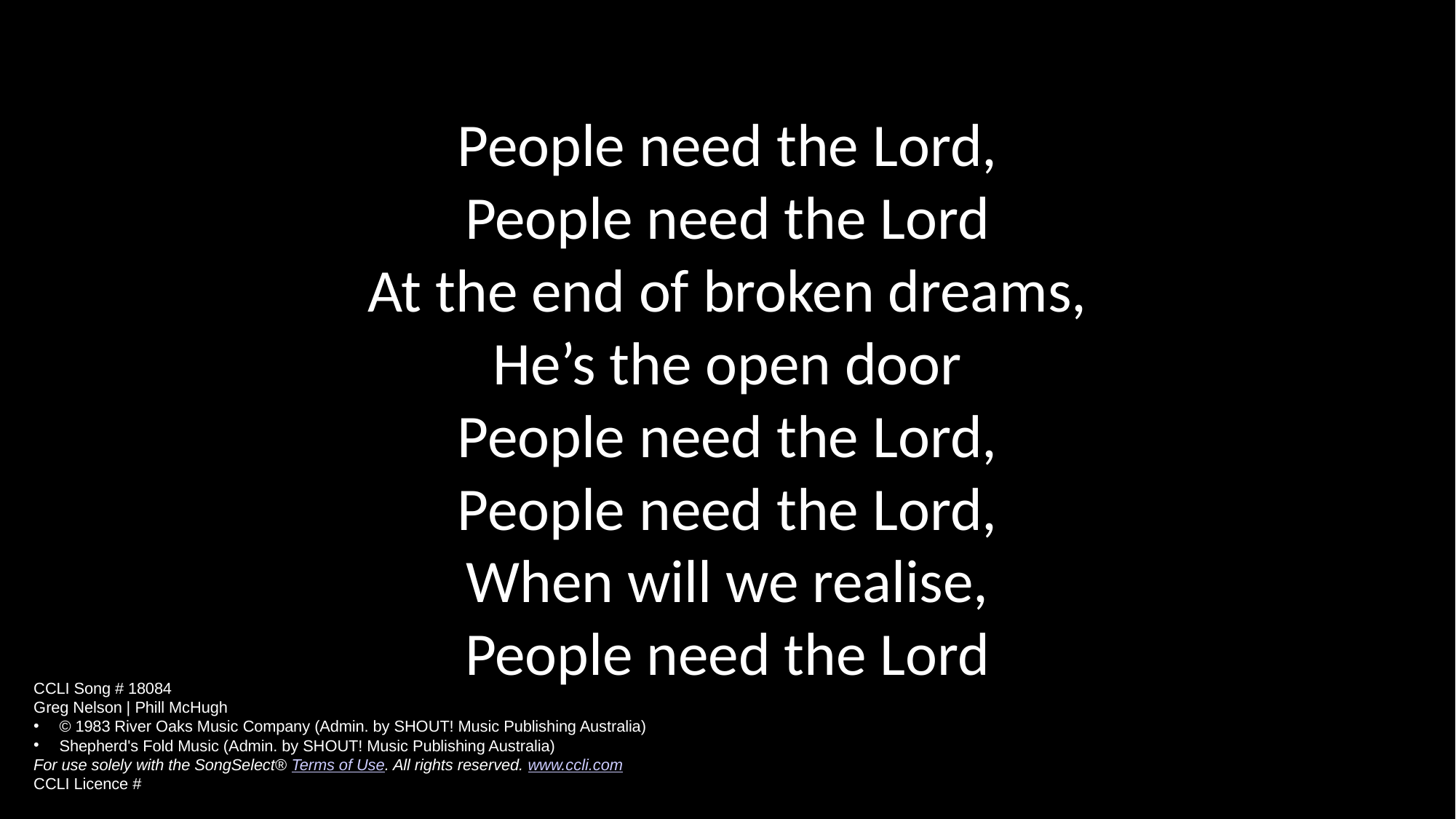

People need the Lord,
People need the Lord
At the end of broken dreams,
He’s the open door
People need the Lord,
People need the Lord,
When will we realise,
People need the Lord
CCLI Song # 18084
Greg Nelson | Phill McHugh
© 1983 River Oaks Music Company (Admin. by SHOUT! Music Publishing Australia)
Shepherd's Fold Music (Admin. by SHOUT! Music Publishing Australia)
For use solely with the SongSelect® Terms of Use. All rights reserved. www.ccli.com
CCLI Licence #